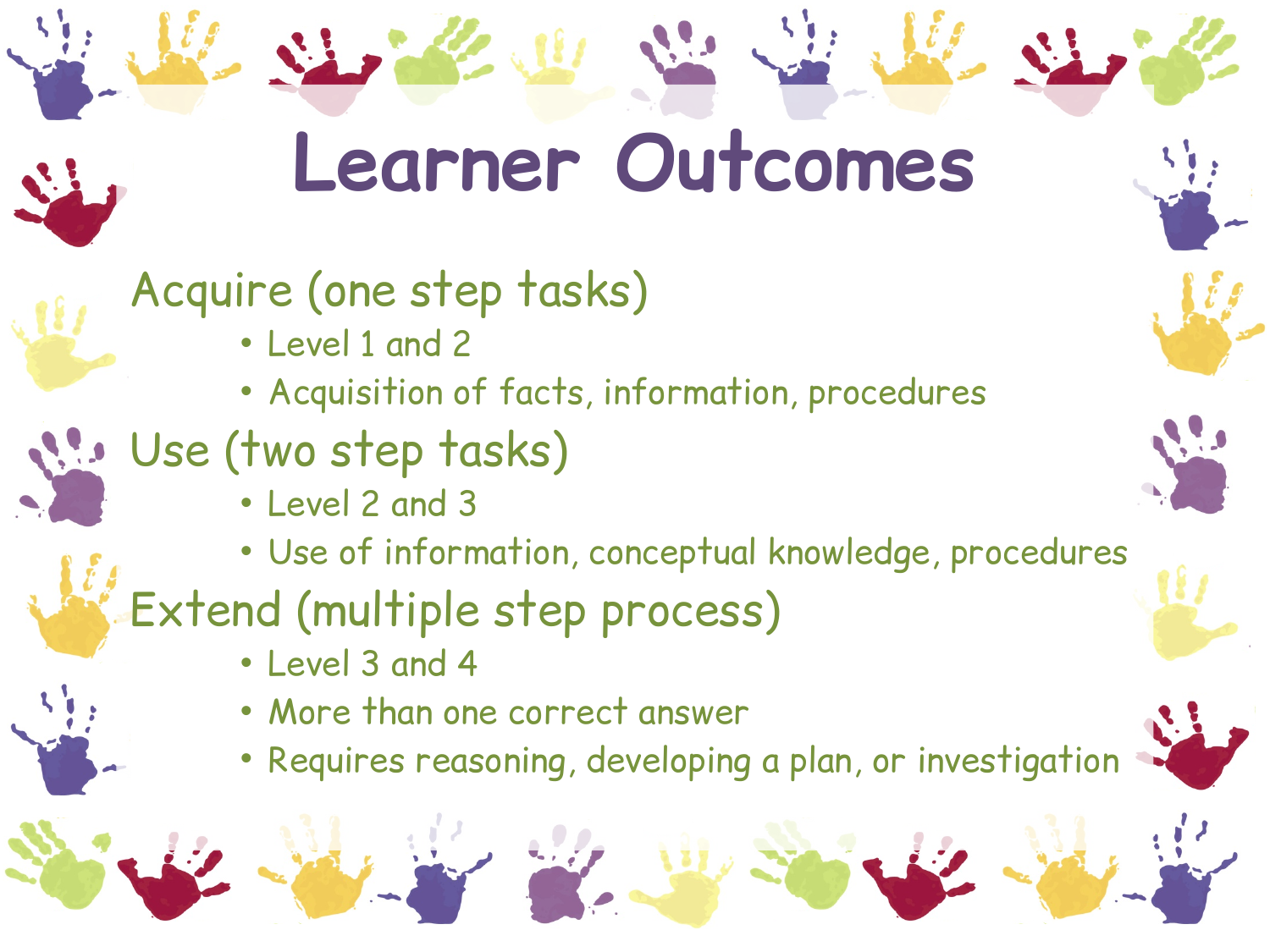

# Learner Outcomes
Acquire (one step tasks)
Level 1 and 2
Acquisition of facts, information, procedures
Use (two step tasks)
Level 2 and 3
Use of information, conceptual knowledge, procedures
Extend (multiple step process)
Level 3 and 4
More than one correct answer
Requires reasoning, developing a plan, or investigation